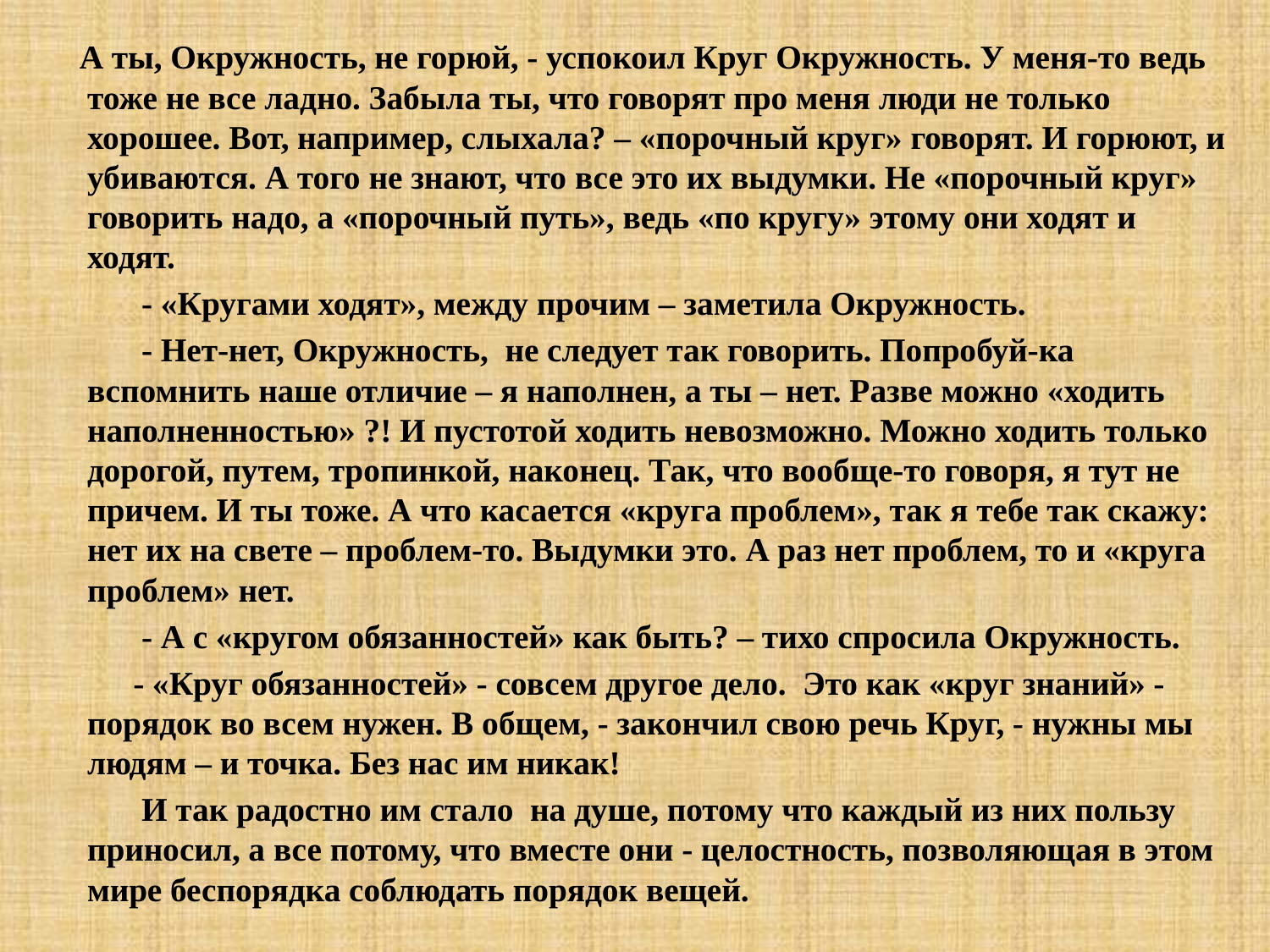

А ты, Окружность, не горюй, - успокоил Круг Окружность. У меня-то ведь тоже не все ладно. Забыла ты, что говорят про меня люди не только хорошее. Вот, например, слыхала? – «порочный круг» говорят. И горюют, и убиваются. А того не знают, что все это их выдумки. Не «порочный круг» говорить надо, а «порочный путь», ведь «по кругу» этому они ходят и ходят.
            - «Кругами ходят», между прочим – заметила Окружность.
            - Нет-нет, Окружность,  не следует так говорить. Попробуй-ка вспомнить наше отличие – я наполнен, а ты – нет. Разве можно «ходить наполненностью» ?! И пустотой ходить невозможно. Можно ходить только дорогой, путем, тропинкой, наконец. Так, что вообще-то говоря, я тут не причем. И ты тоже. А что касается «круга проблем», так я тебе так скажу: нет их на свете – проблем-то. Выдумки это. А раз нет проблем, то и «круга проблем» нет.
            - А с «кругом обязанностей» как быть? – тихо спросила Окружность.
           - «Круг обязанностей» - совсем другое дело.  Это как «круг знаний» - порядок во всем нужен. В общем, - закончил свою речь Круг, - нужны мы людям – и точка. Без нас им никак!
            И так радостно им стало  на душе, потому что каждый из них пользу приносил, а все потому, что вместе они - целостность, позволяющая в этом мире беспорядка соблюдать порядок вещей.